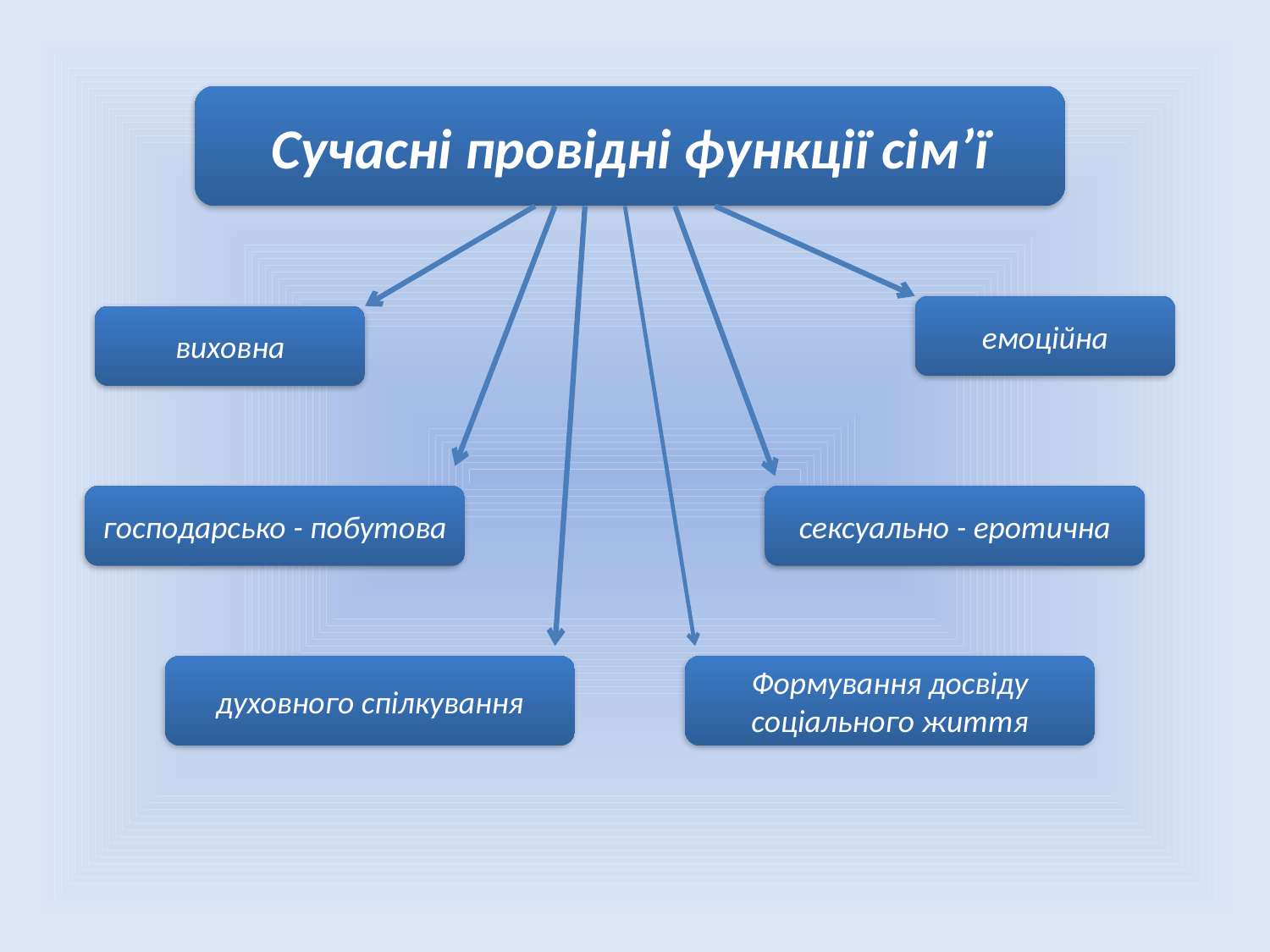

Сучасні провідні функції сім’ї
емоційна
виховна
господарсько - побутова
сексуально - еротична
духовного спілкування
Формування досвіду соціального життя